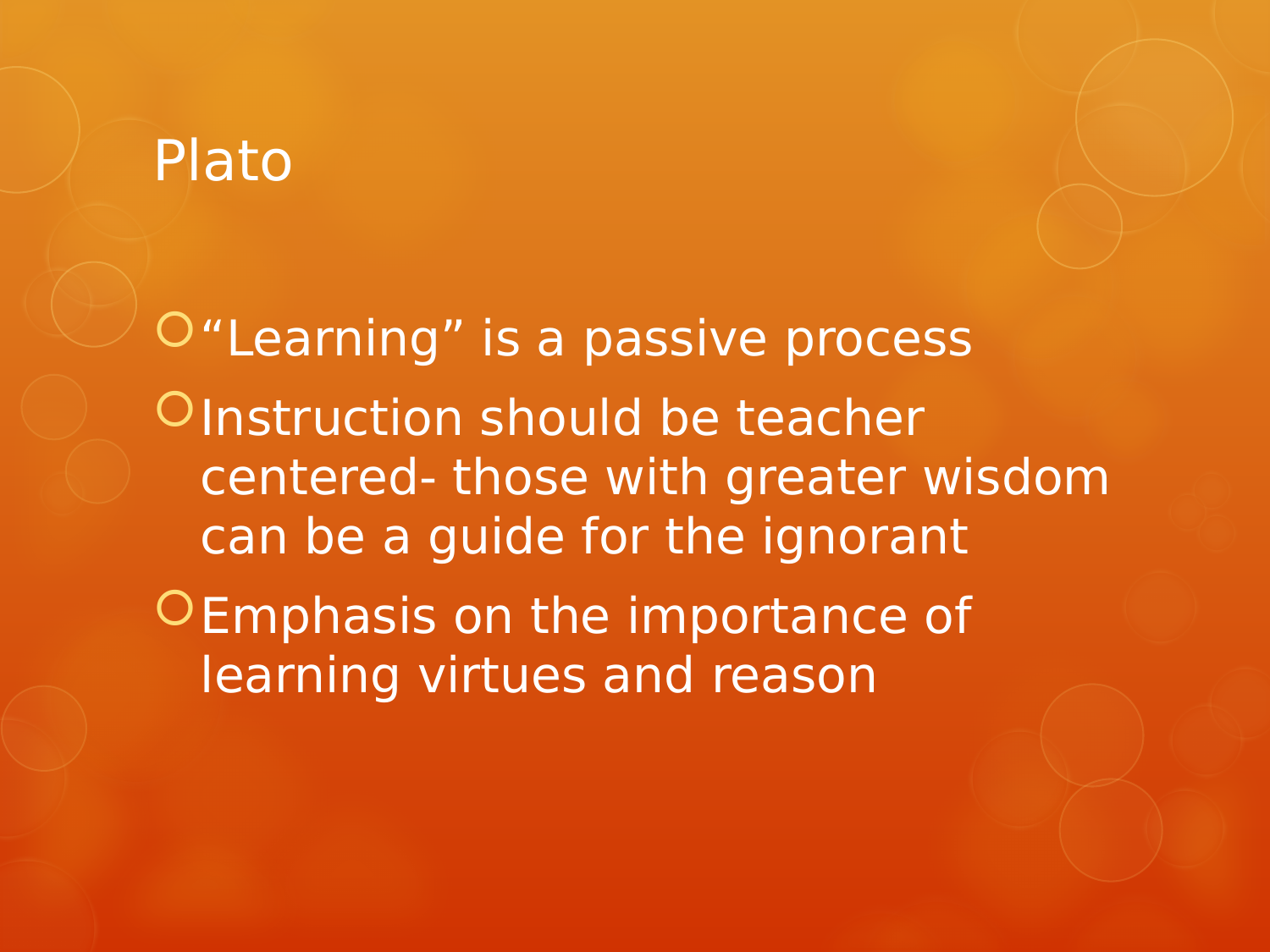

# Plato
“Learning” is a passive process
Instruction should be teacher centered- those with greater wisdom can be a guide for the ignorant
Emphasis on the importance of learning virtues and reason